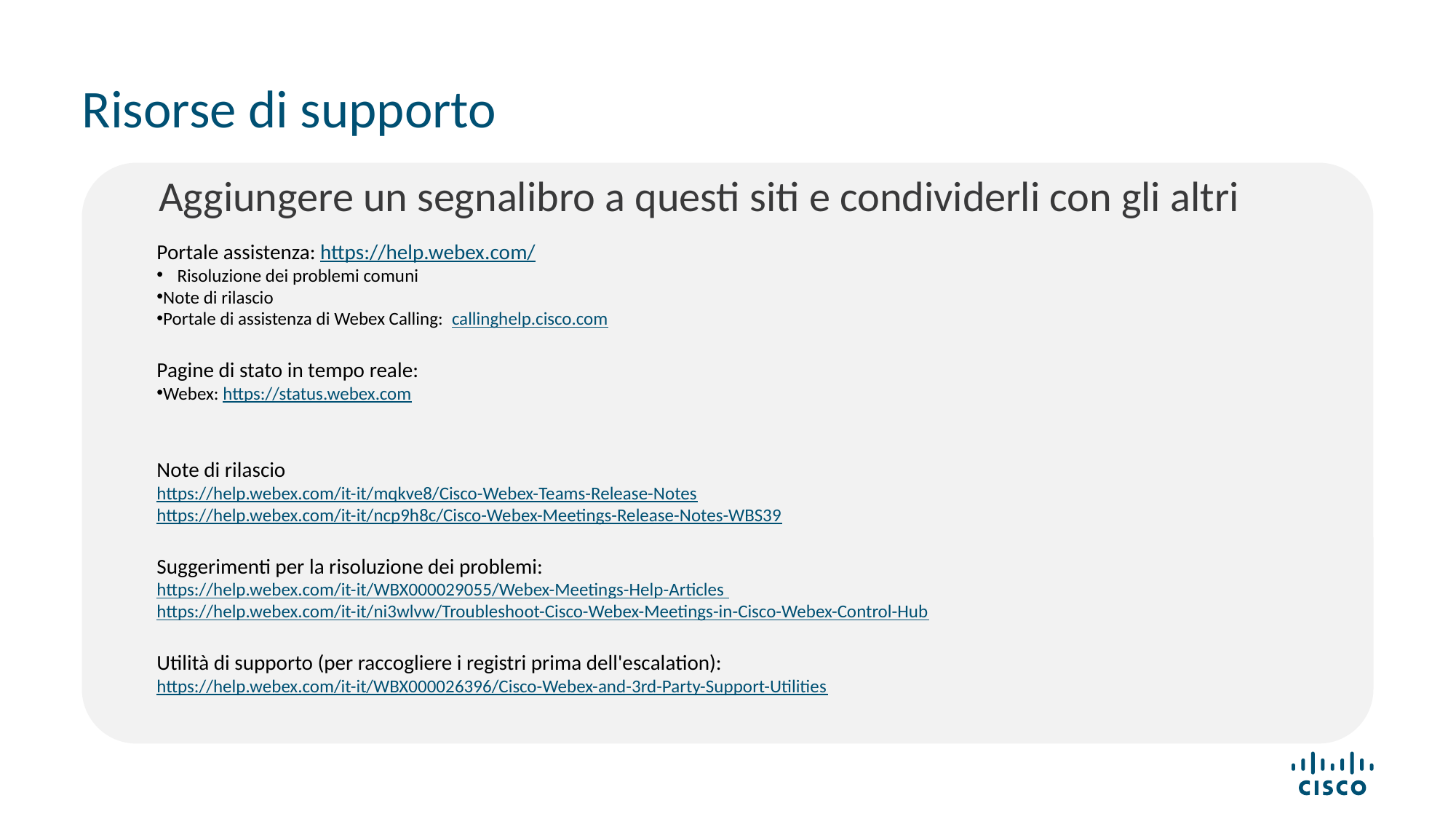

# Risorse di supporto

Aggiungere un segnalibro a questi siti e condividerli con gli altri
Portale assistenza: https://help.webex.com/
Risoluzione dei problemi comuni
Note di rilascio
Portale di assistenza di Webex Calling:  callinghelp.cisco.com
Pagine di stato in tempo reale:
Webex: https://status.webex.com

Note di rilascio
https://help.webex.com/it-it/mqkve8/Cisco-Webex-Teams-Release-Notes
https://help.webex.com/it-it/ncp9h8c/Cisco-Webex-Meetings-Release-Notes-WBS39
Suggerimenti per la risoluzione dei problemi:
https://help.webex.com/it-it/WBX000029055/Webex-Meetings-Help-Articles
https://help.webex.com/it-it/ni3wlvw/Troubleshoot-Cisco-Webex-Meetings-in-Cisco-Webex-Control-Hub
Utilità di supporto (per raccogliere i registri prima dell'escalation):
https://help.webex.com/it-it/WBX000026396/Cisco-Webex-and-3rd-Party-Support-Utilities